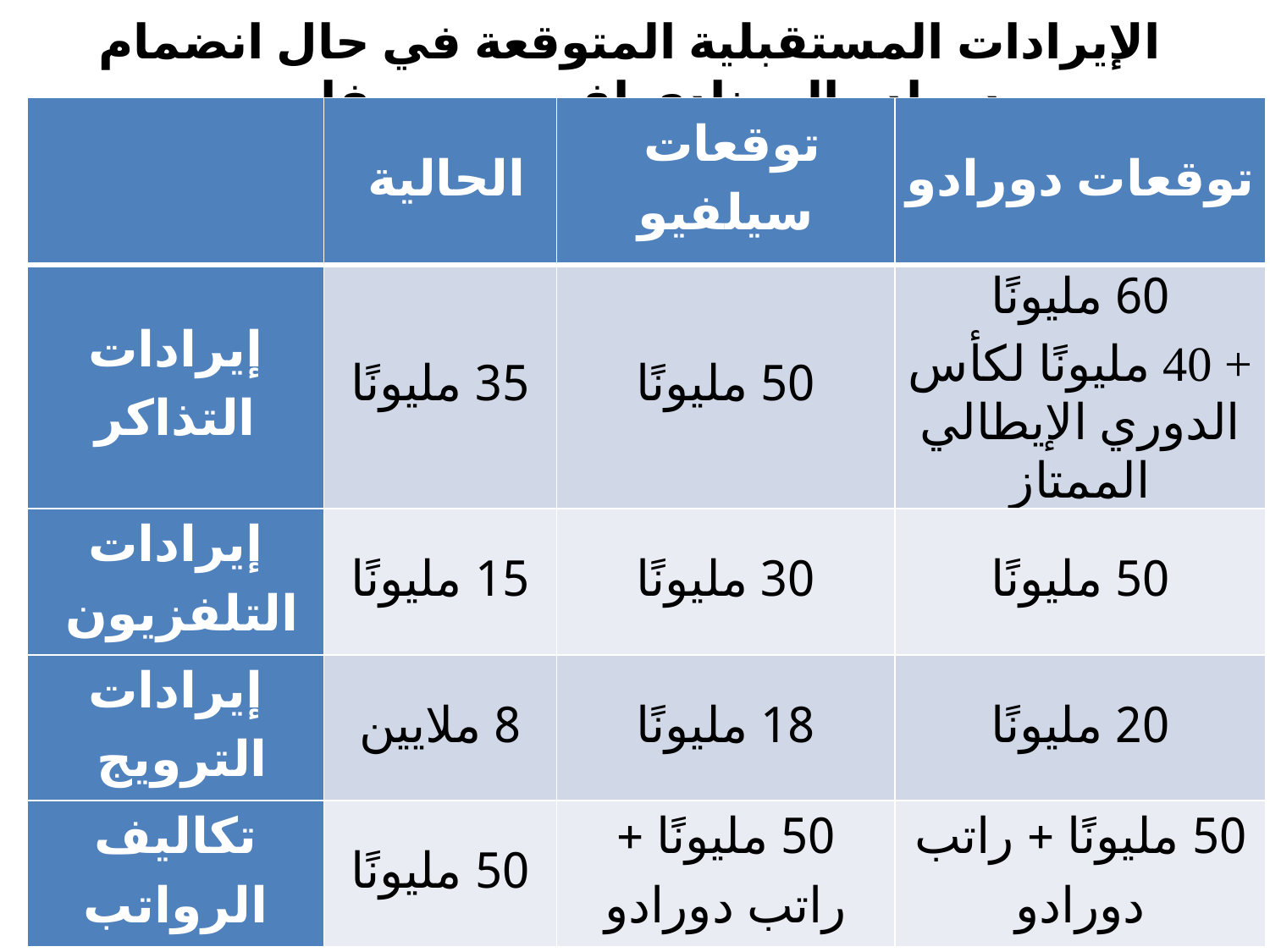

# الإيرادات المستقبلية المتوقعة في حال انضمام دورادو إلى نادي إف سي بريفاس
|  | الحالية | توقعات سيلفيو | توقعات دورادو |
| --- | --- | --- | --- |
| إيرادات التذاكر | 35 مليونًا | 50 مليونًا | 60 مليونًا + 40 مليونًا لكأس الدوري الإيطالي الممتاز |
| إيرادات التلفزيون | 15 مليونًا | 30 مليونًا | 50 مليونًا |
| إيرادات الترويج | 8 ملايين | 18 مليونًا | 20 مليونًا |
| تكاليف الرواتب | 50 مليونًا | 50 مليونًا + راتب دورادو | 50 مليونًا + راتب دورادو |